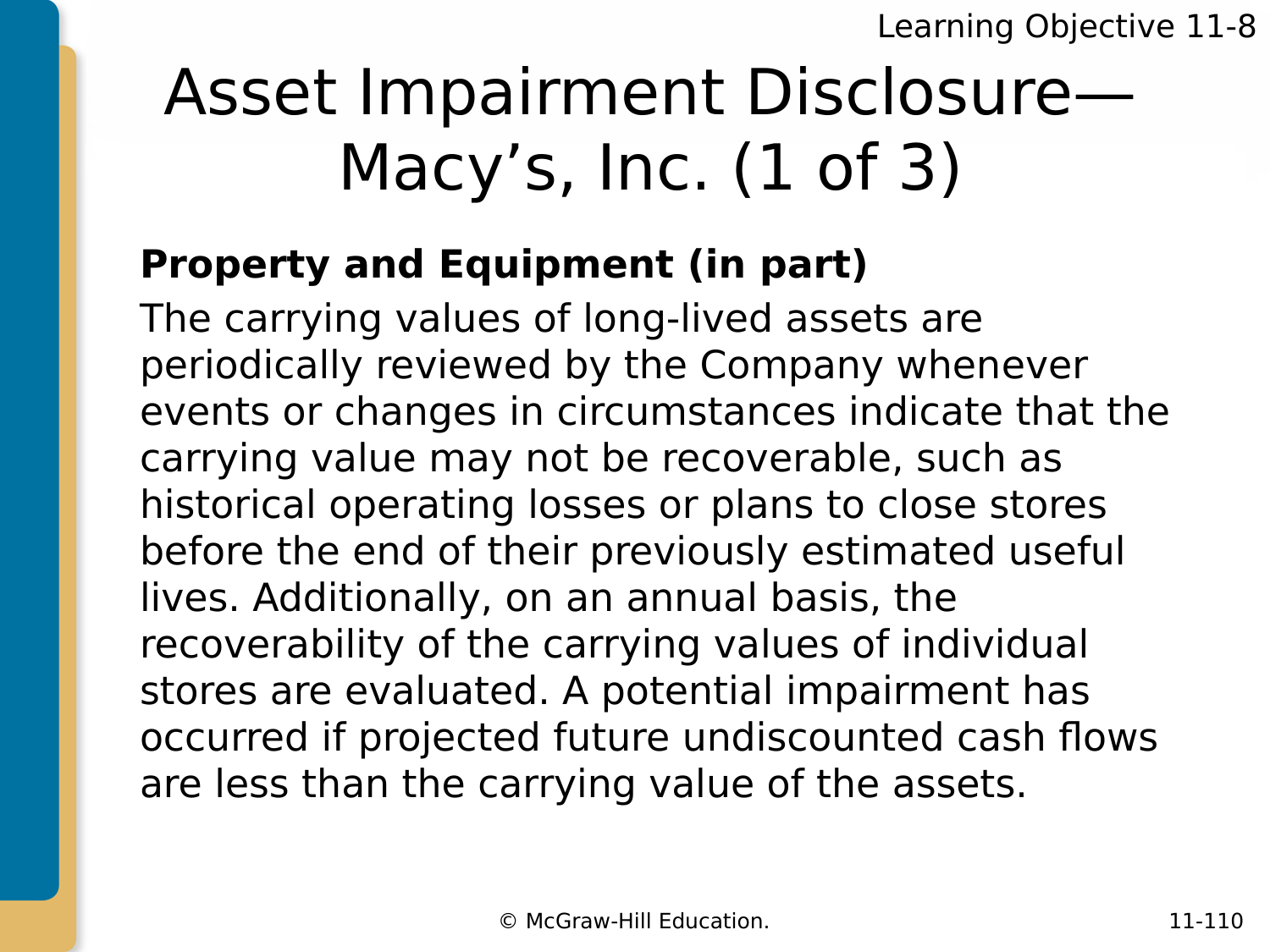

Learning Objective 11-8
# Asset Impairment Disclosure—Macy’s, Inc. (1 of 3)
Property and Equipment (in part)
The carrying values of long-lived assets are periodically reviewed by the Company when­ever events or changes in circumstances indicate that the carrying value may not be recov­erable, such as historical operating losses or plans to close stores before the end of their previously estimated useful lives. Additionally, on an annual basis, the recoverability of the carrying values of individual stores are evaluated. A potential impairment has occurred if projected future undiscounted cash flows are less than the carrying value of the assets.